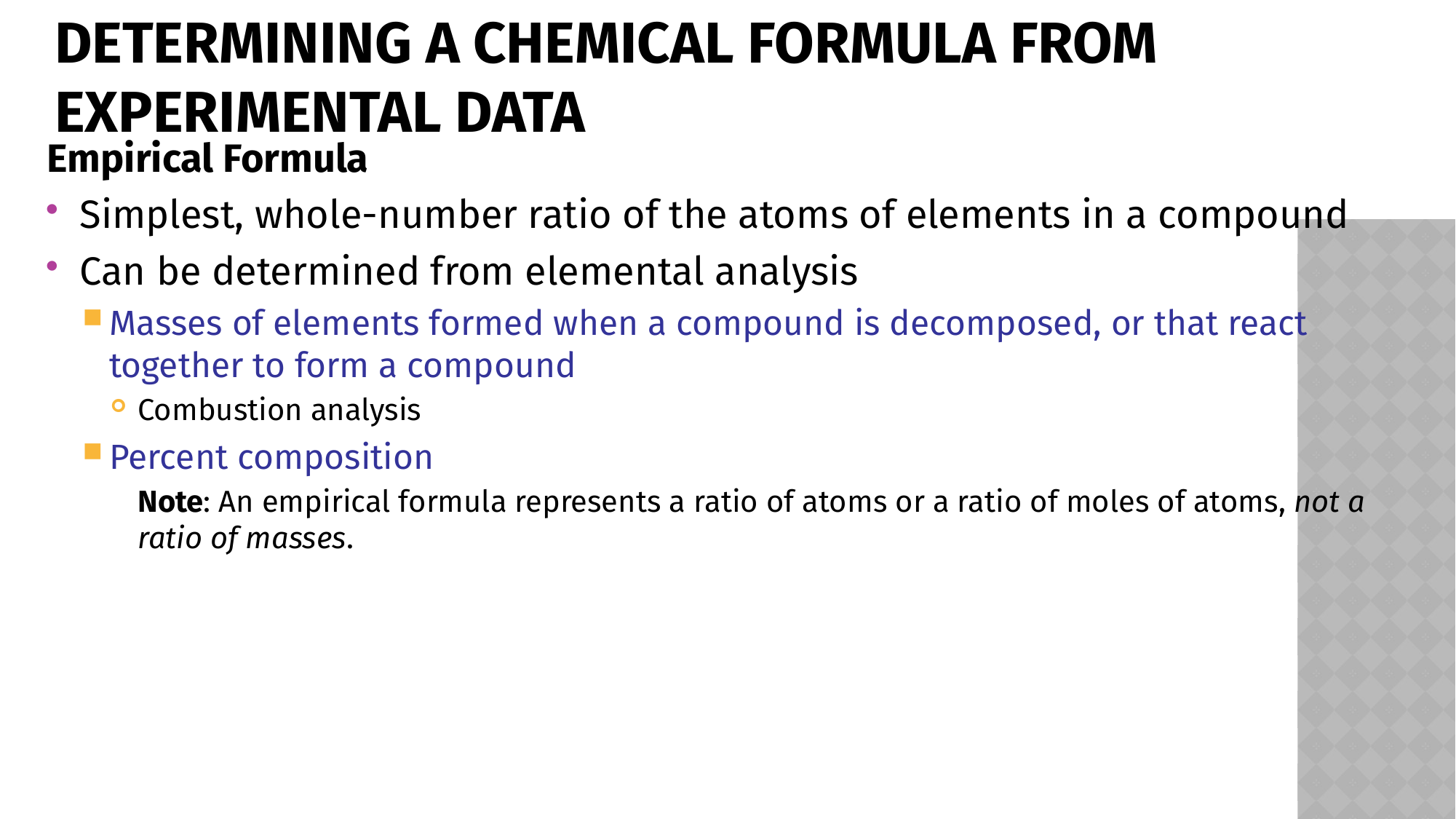

# Determining a Chemical Formula from Experimental Data
Empirical Formula
Simplest, whole-number ratio of the atoms of elements in a compound
Can be determined from elemental analysis
Masses of elements formed when a compound is decomposed, or that react together to form a compound
Combustion analysis
Percent composition
	Note: An empirical formula represents a ratio of atoms or a ratio of moles of atoms, not a ratio of masses.